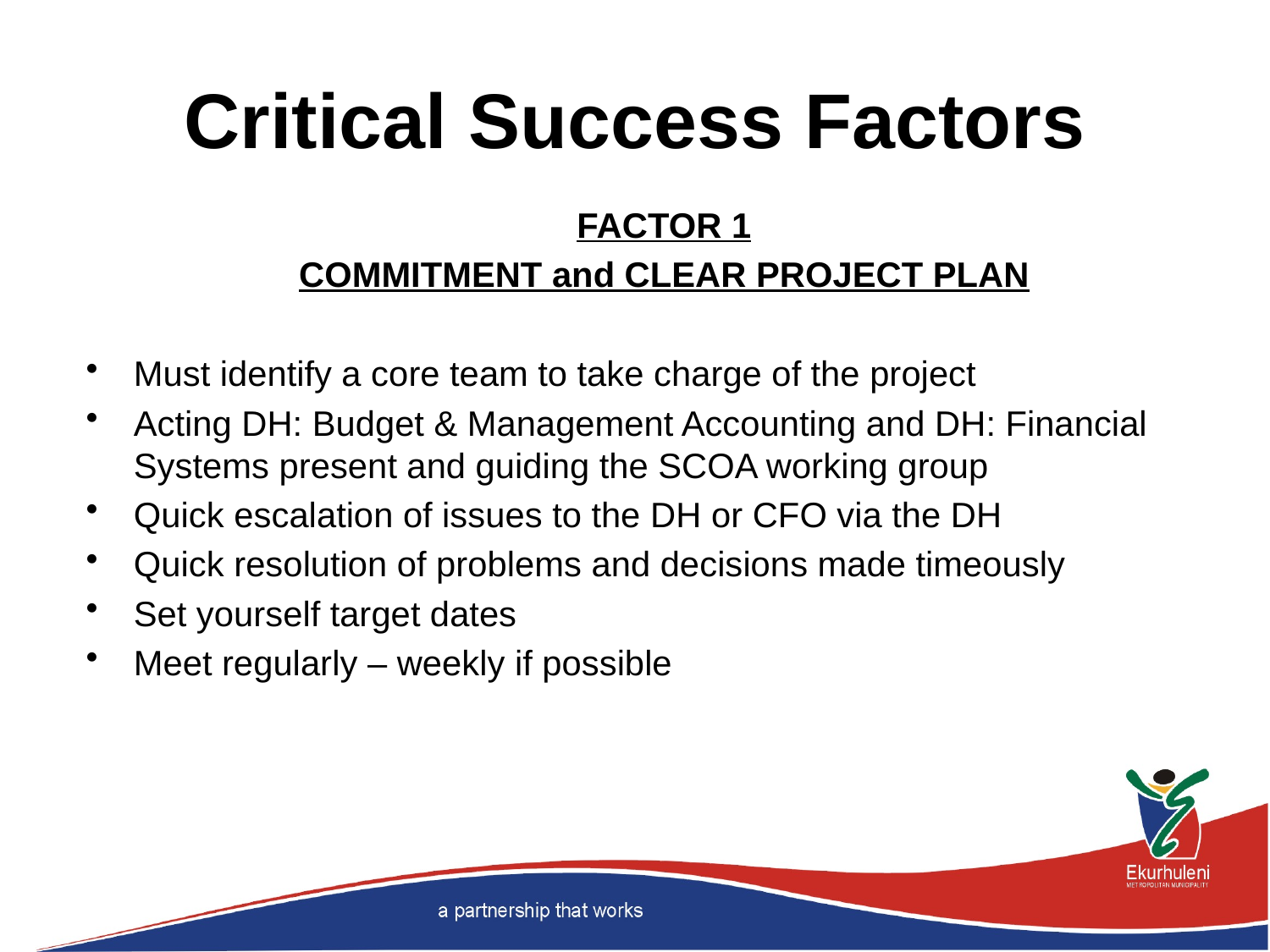

# Critical Success Factors
FACTOR 1
COMMITMENT and CLEAR PROJECT PLAN

Must identify a core team to take charge of the project
Acting DH: Budget & Management Accounting and DH: Financial Systems present and guiding the SCOA working group
Quick escalation of issues to the DH or CFO via the DH
Quick resolution of problems and decisions made timeously
Set yourself target dates
Meet regularly – weekly if possible